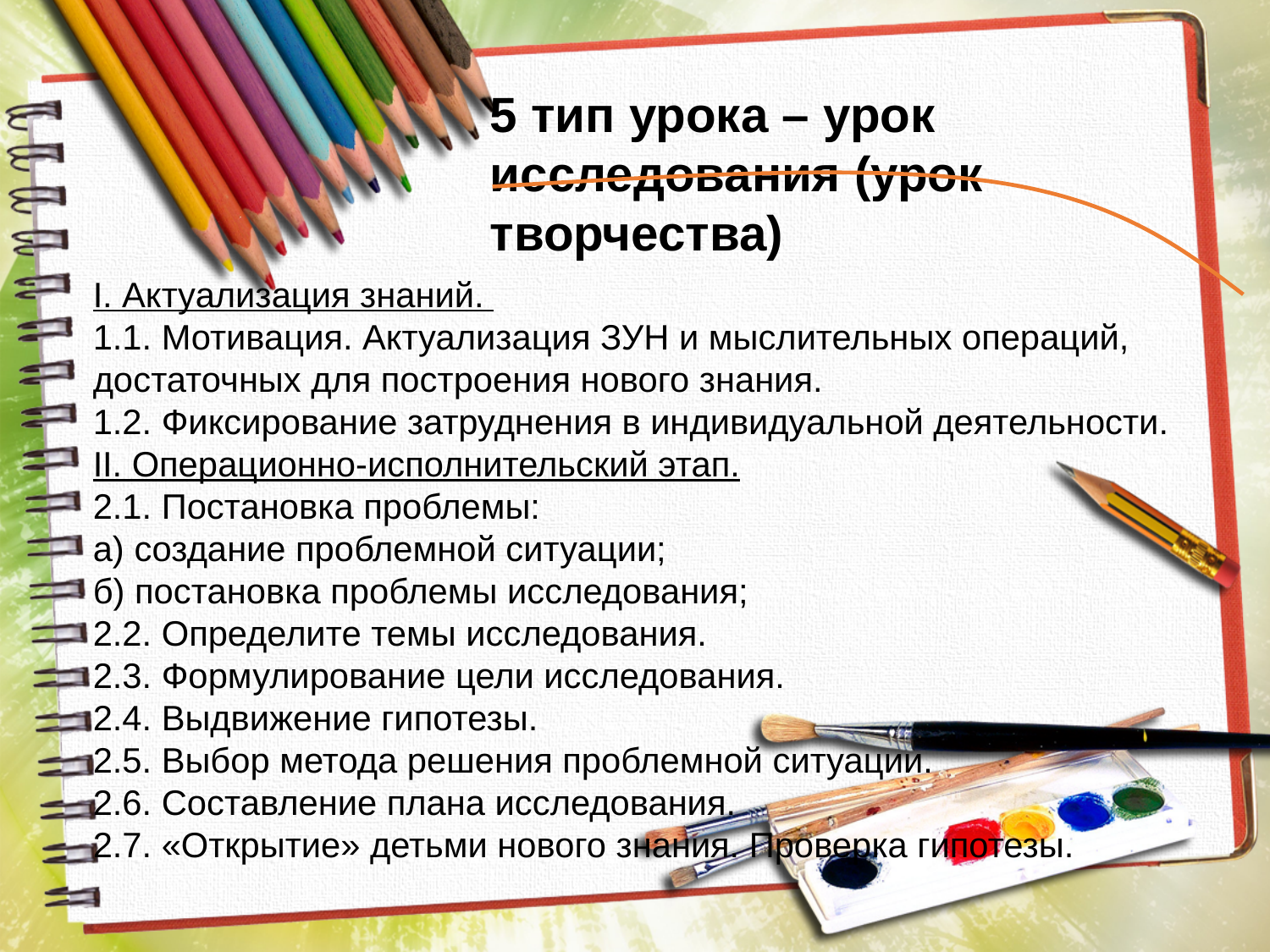

5 тип урока – урок  исследования (урок творчества)

I. Актуализация знаний.
1.1. Мотивация. Актуализация ЗУН и мыслительных операций, достаточных для построения нового знания.
1.2. Фиксирование затруднения в индивидуальной деятельности.
II. Операционно-исполнительский этап.
2.1. Постановка проблемы:
а) создание проблемной ситуации;
б) постановка проблемы исследования;
2.2. Определите темы исследования.
2.3. Формулирование цели исследования.
2.4. Выдвижение гипотезы.
2.5. Выбор метода решения проблемной ситуации.
2.6. Составление плана исследования.
2.7. «Открытие» детьми нового знания. Проверка гипотезы.